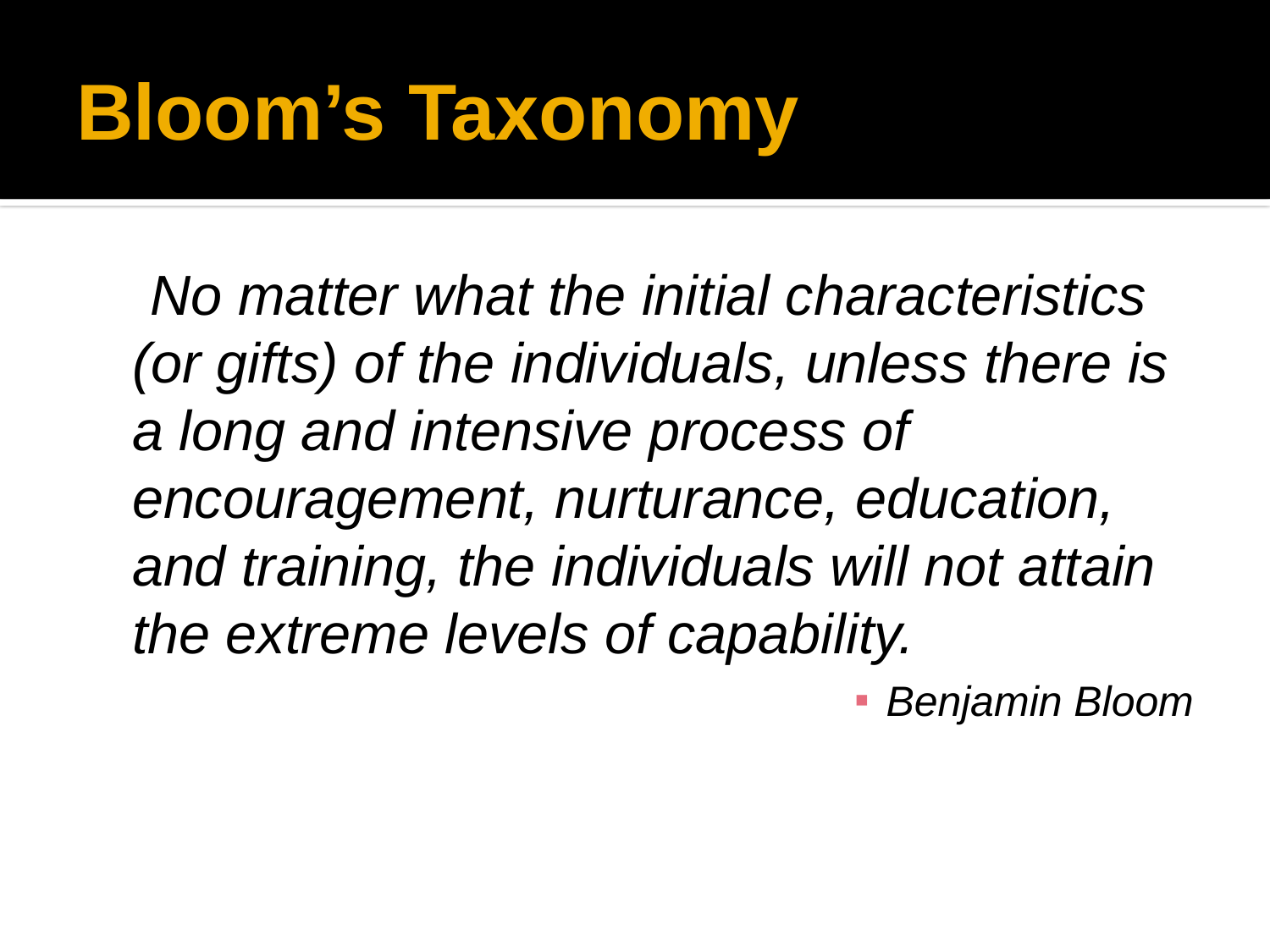

# Bloom’s Taxonomy
    No matter what the initial characteristics (or gifts) of the individuals, unless there is a long and intensive process of encouragement, nurturance, education, and training, the individuals will not attain the extreme levels of capability.
Benjamin Bloom